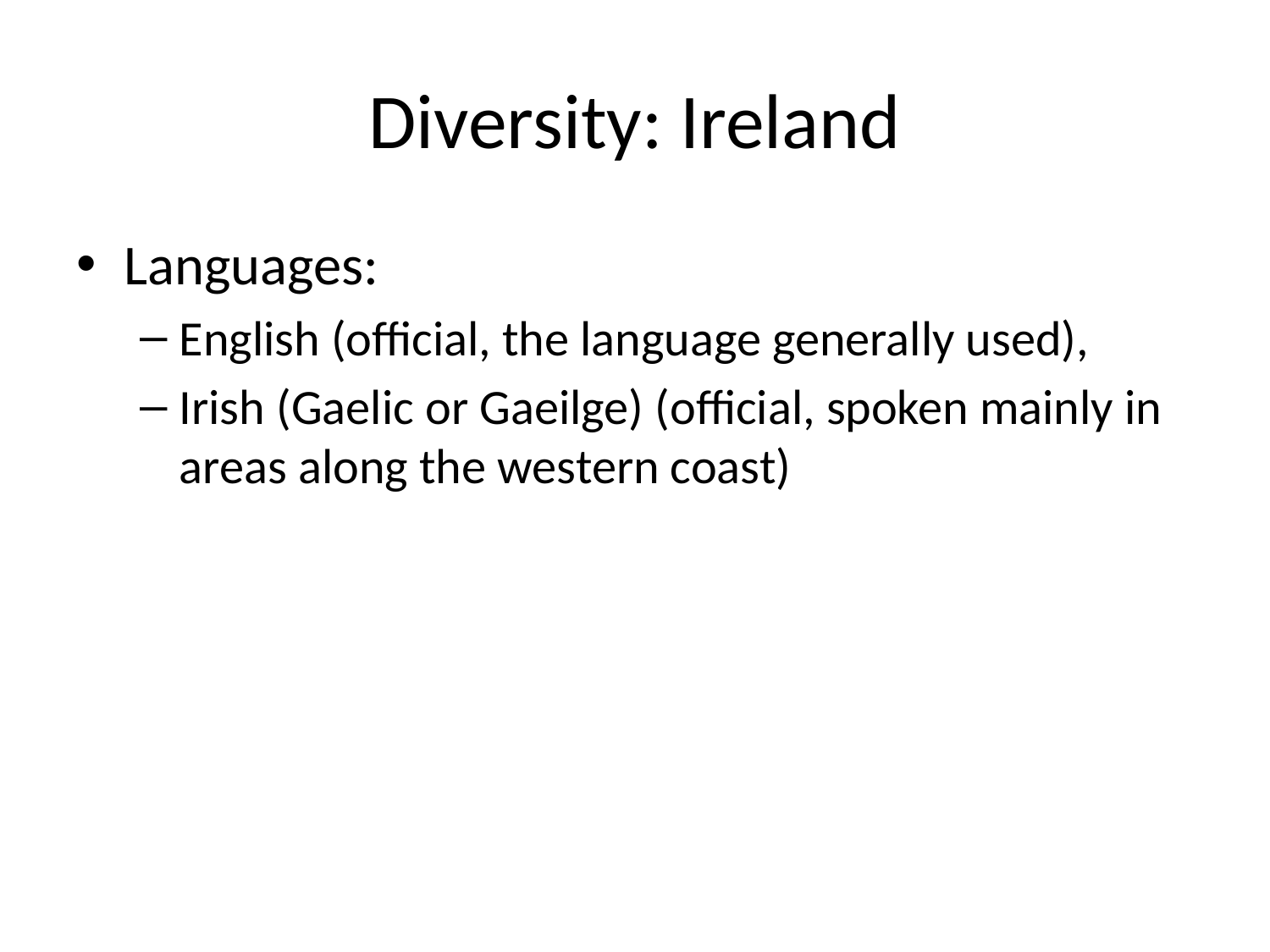

# Diversity: Ireland
Languages:
English (official, the language generally used),
Irish (Gaelic or Gaeilge) (official, spoken mainly in areas along the western coast)